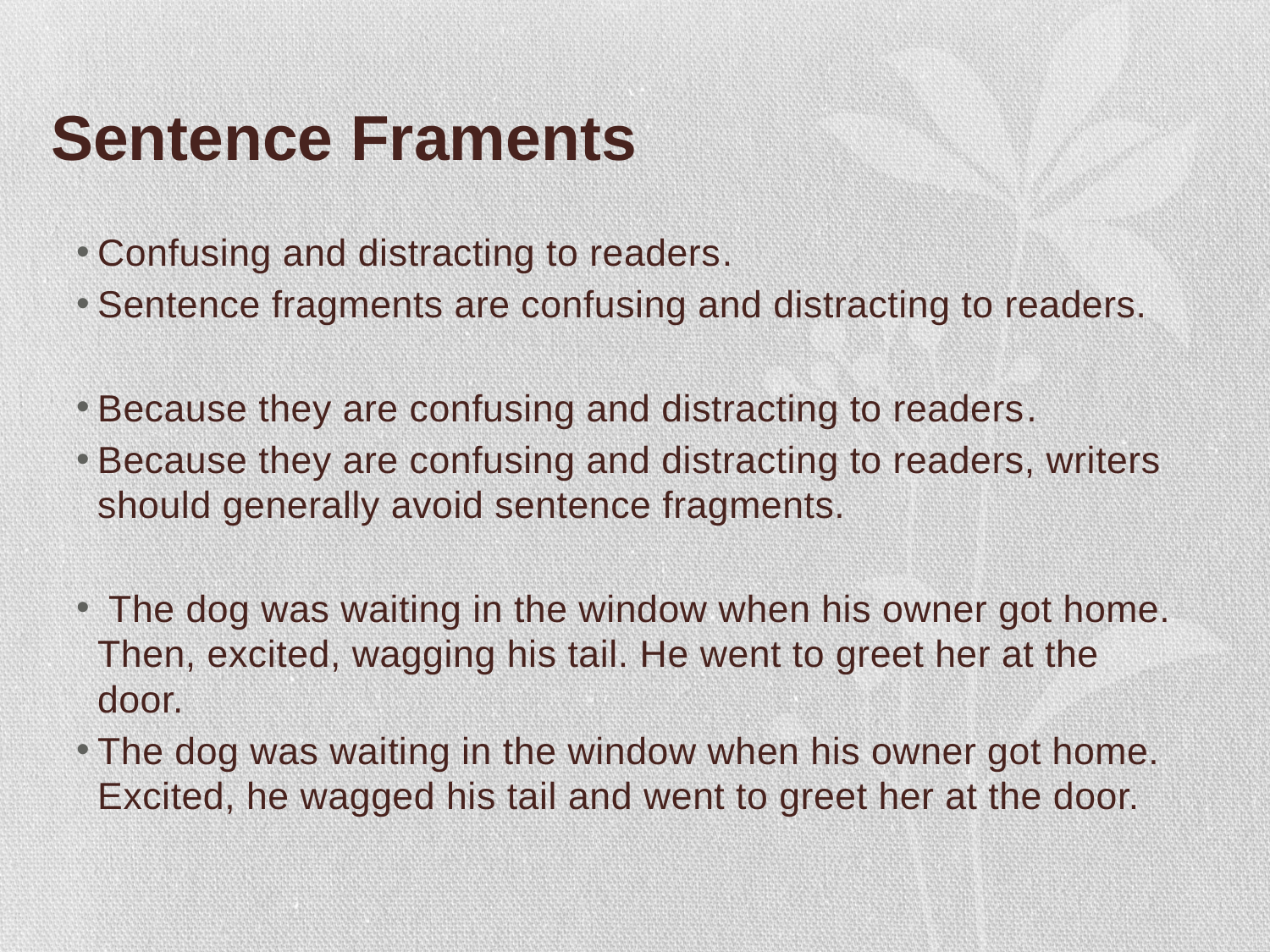

# Sentence Framents
Confusing and distracting to readers.
Sentence fragments are confusing and distracting to readers.

Because they are confusing and distracting to readers.
Because they are confusing and distracting to readers, writers should generally avoid sentence fragments.

 The dog was waiting in the window when his owner got home. Then, excited, wagging his tail. He went to greet her at the door.
The dog was waiting in the window when his owner got home. Excited, he wagged his tail and went to greet her at the door.